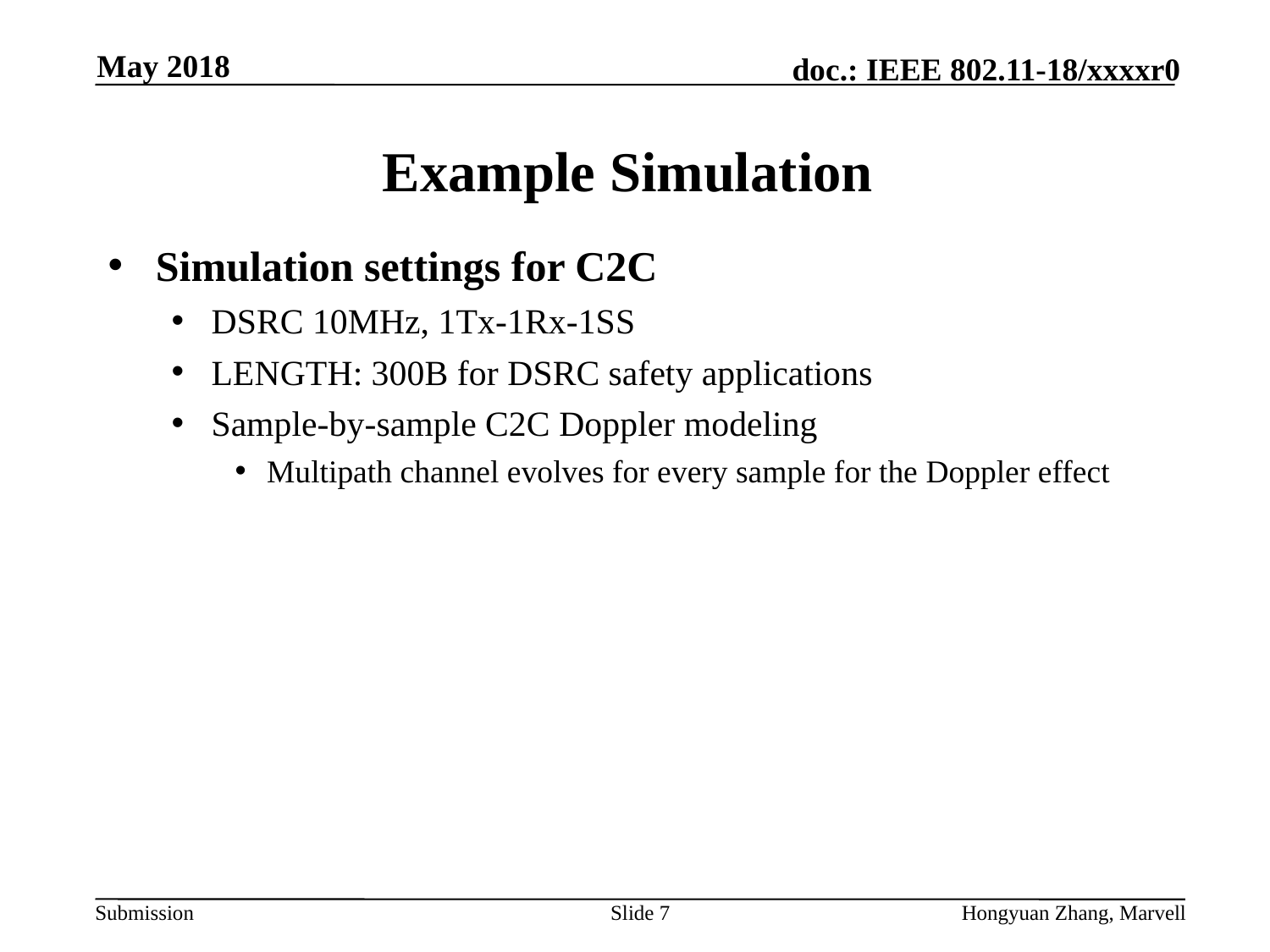

May 2018
# Example Simulation
Simulation settings for C2C
DSRC 10MHz, 1Tx-1Rx-1SS
LENGTH: 300B for DSRC safety applications
Sample-by-sample C2C Doppler modeling
Multipath channel evolves for every sample for the Doppler effect
Slide 7
Hongyuan Zhang, Marvell